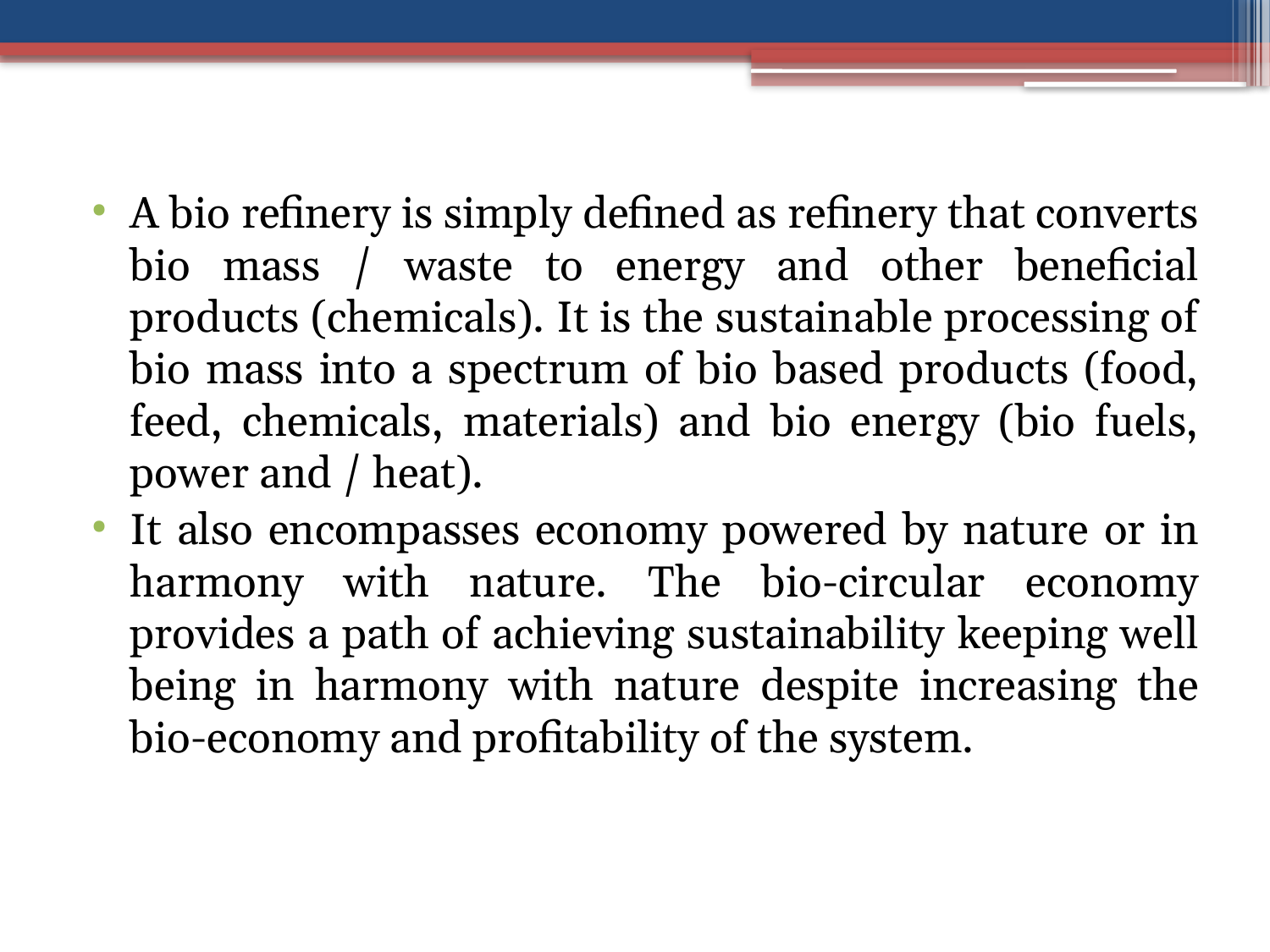

A bio refinery is simply defined as refinery that converts bio mass / waste to energy and other beneficial products (chemicals). It is the sustainable processing of bio mass into a spectrum of bio based products (food, feed, chemicals, materials) and bio energy (bio fuels, power and / heat).
It also encompasses economy powered by nature or in harmony with nature. The bio-circular economy provides a path of achieving sustainability keeping well being in harmony with nature despite increasing the bio-economy and profitability of the system.